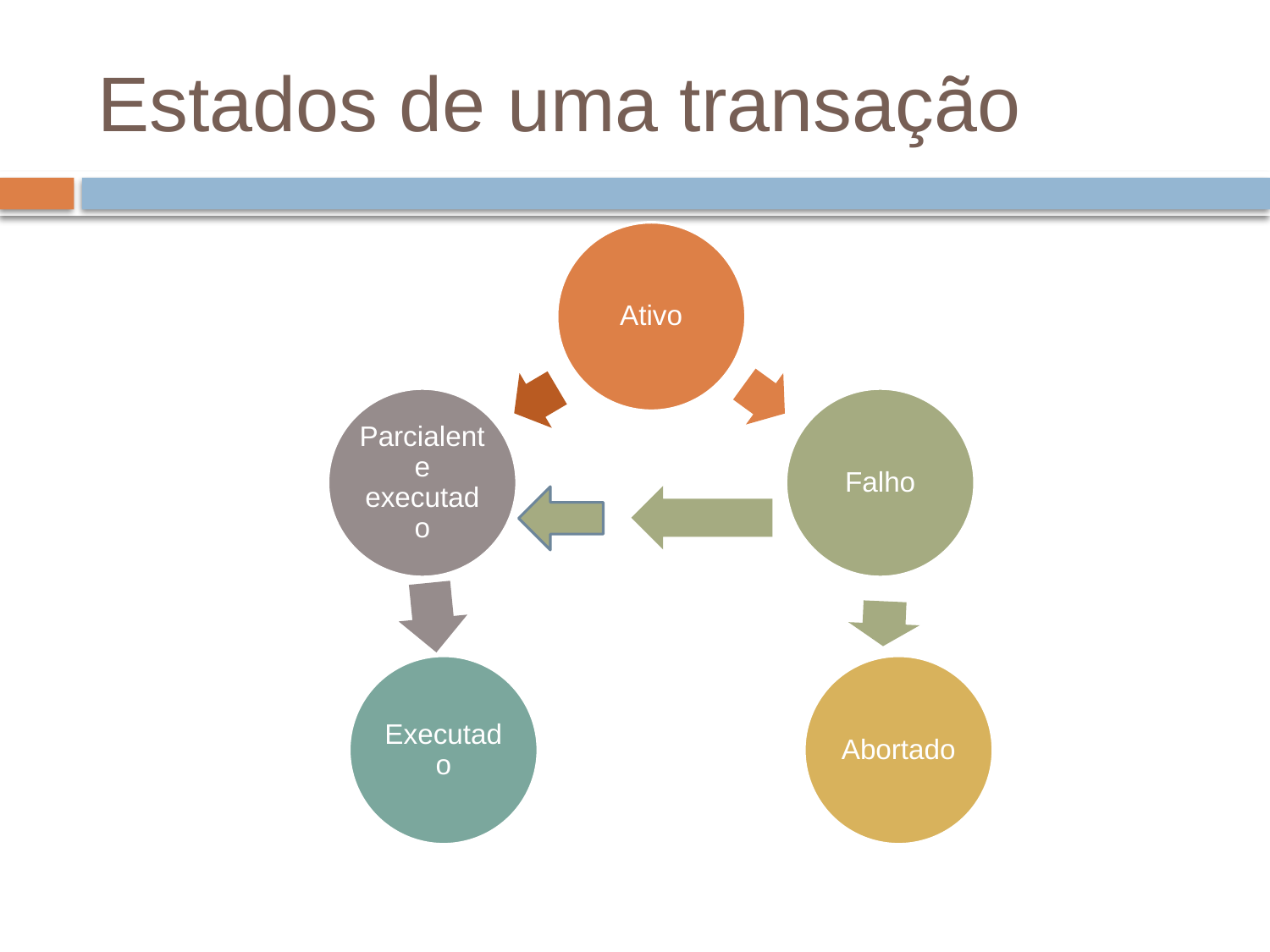

# Estados de uma transação
Ativo

Falho

Abortado

Executado

Parcialente executado